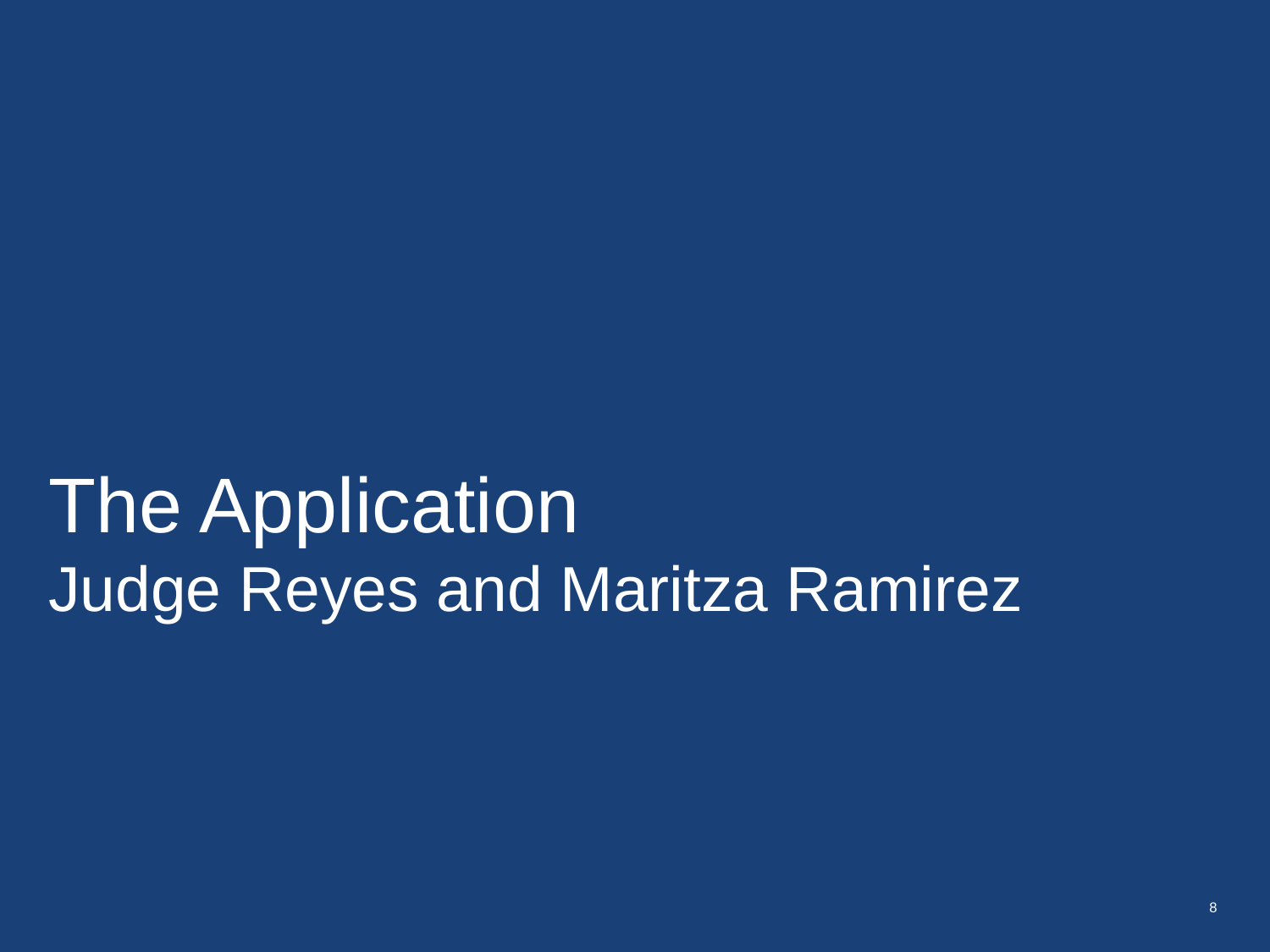

# The Application Judge Reyes and Maritza Ramirez
8